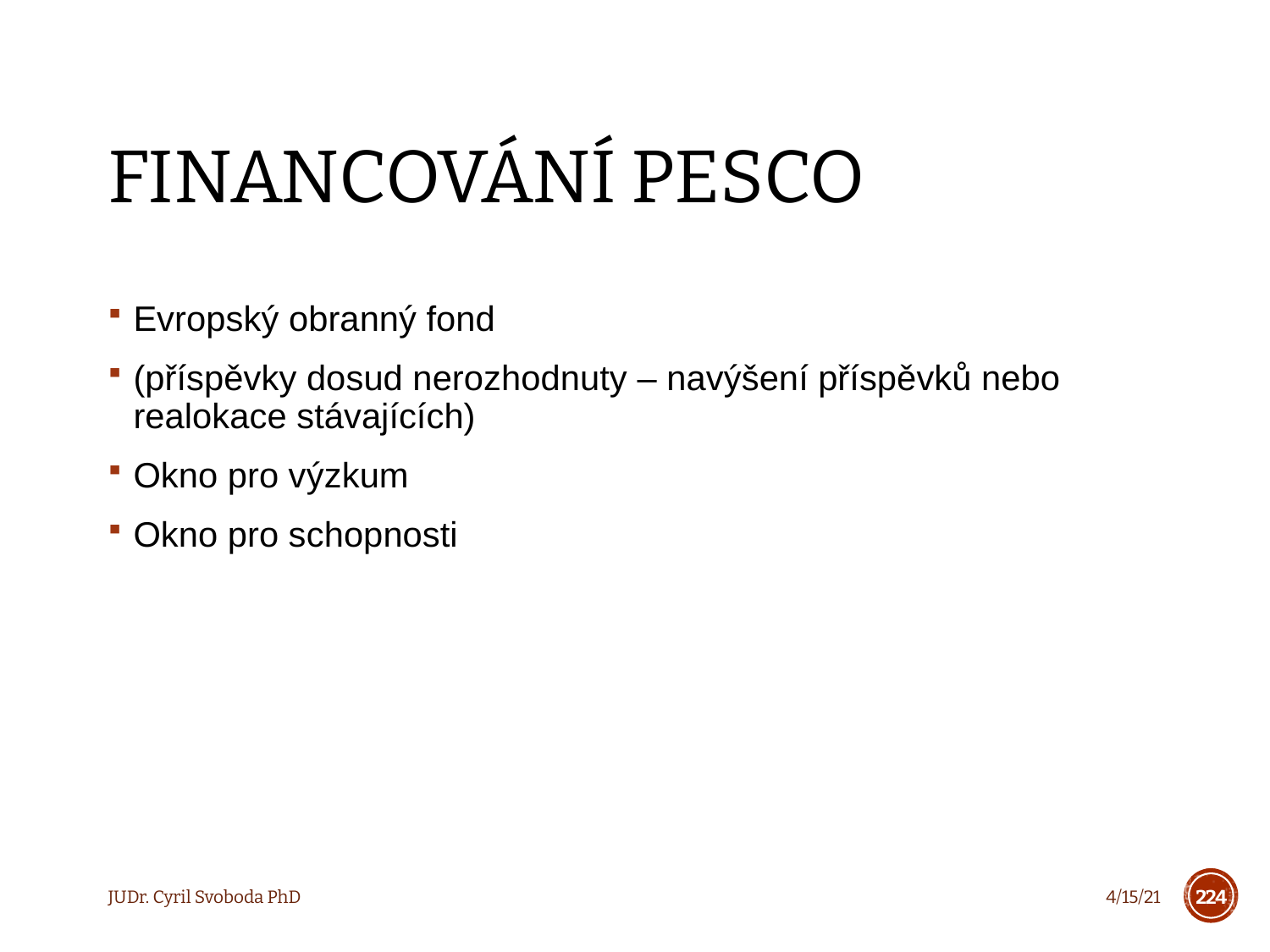

# Financování PESCO
Evropský obranný fond
(příspěvky dosud nerozhodnuty – navýšení příspěvků nebo realokace stávajících)
Okno pro výzkum
Okno pro schopnosti
JUDr. Cyril Svoboda PhD
4/15/21
224